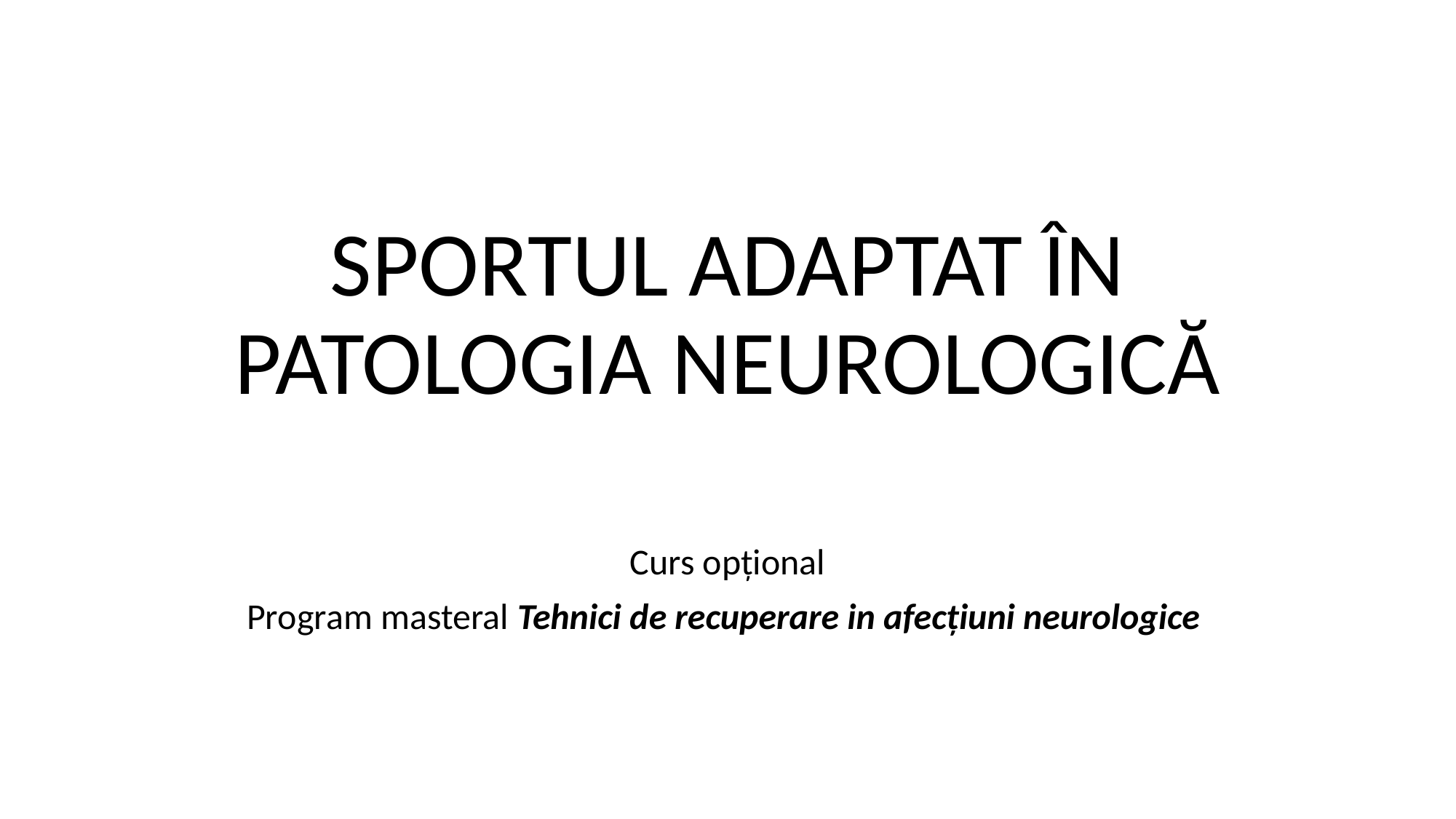

# SPORTUL ADAPTAT ÎN PATOLOGIA NEUROLOGICĂ
Curs opțional
Program masteral Tehnici de recuperare in afecțiuni neurologice